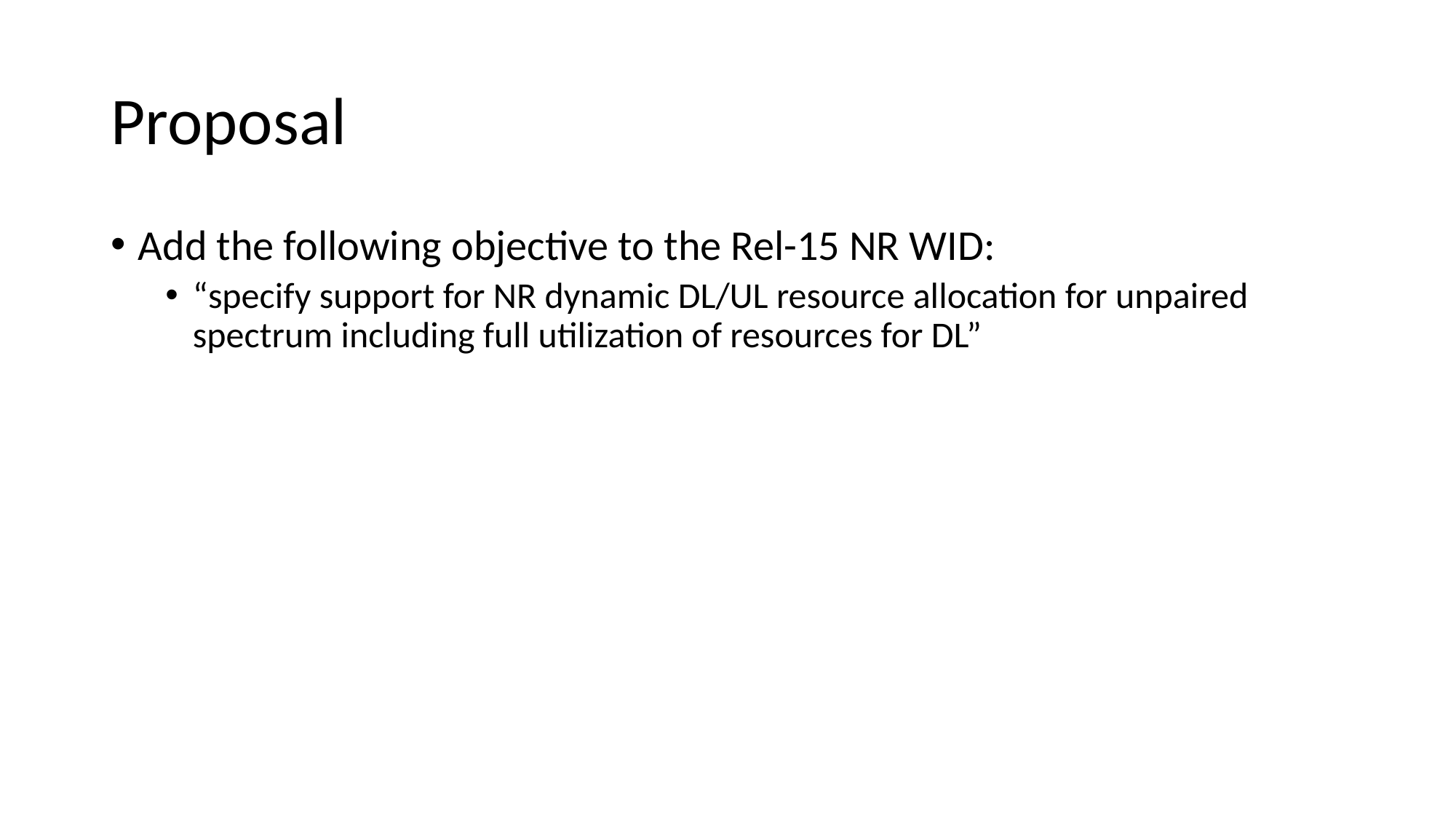

# Proposal
Add the following objective to the Rel-15 NR WID:
“specify support for NR dynamic DL/UL resource allocation for unpaired spectrum including full utilization of resources for DL”